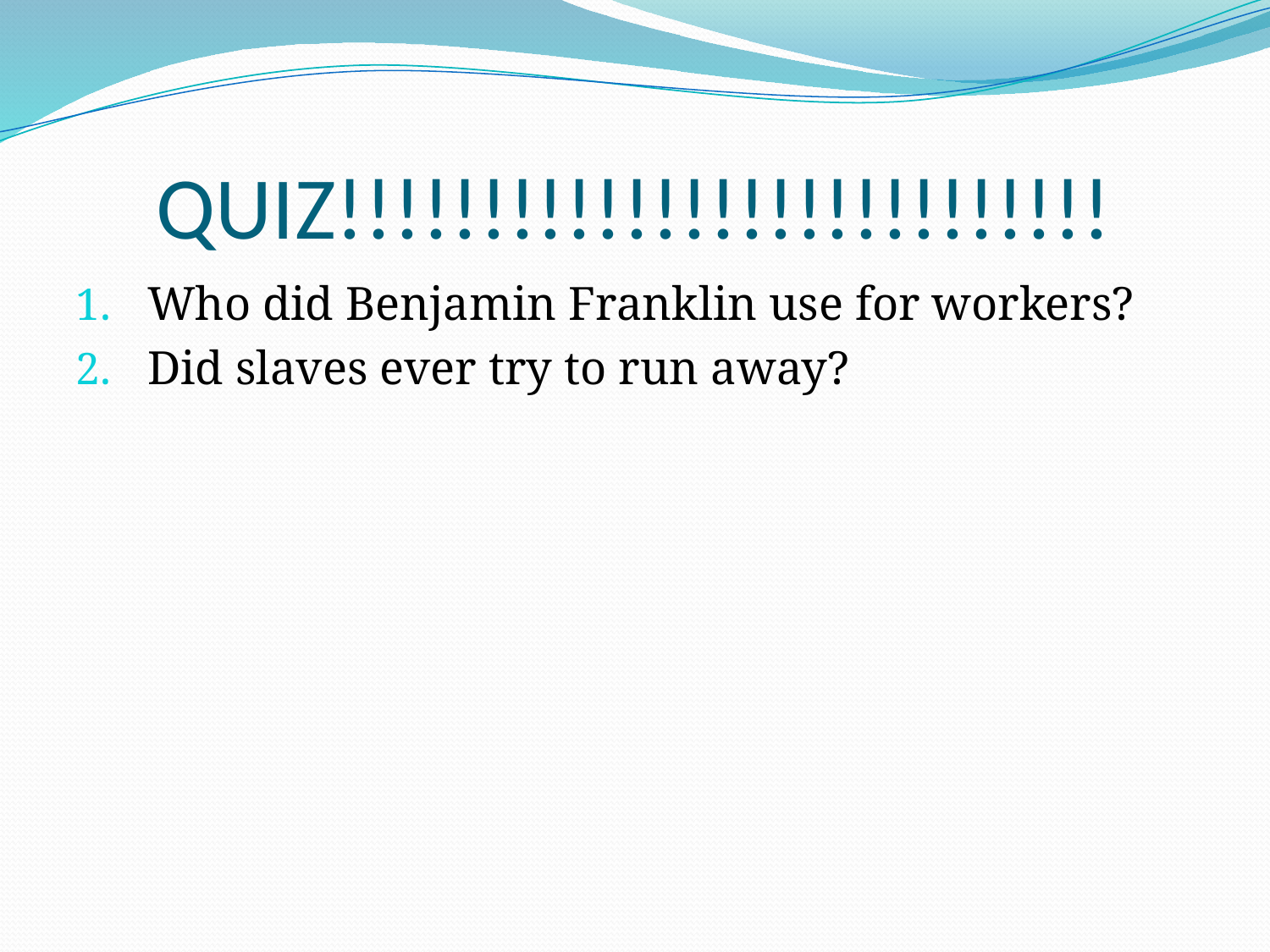

# QUIZ!!!!!!!!!!!!!!!!!!!!!!!!!!!
Who did Benjamin Franklin use for workers?
Did slaves ever try to run away?